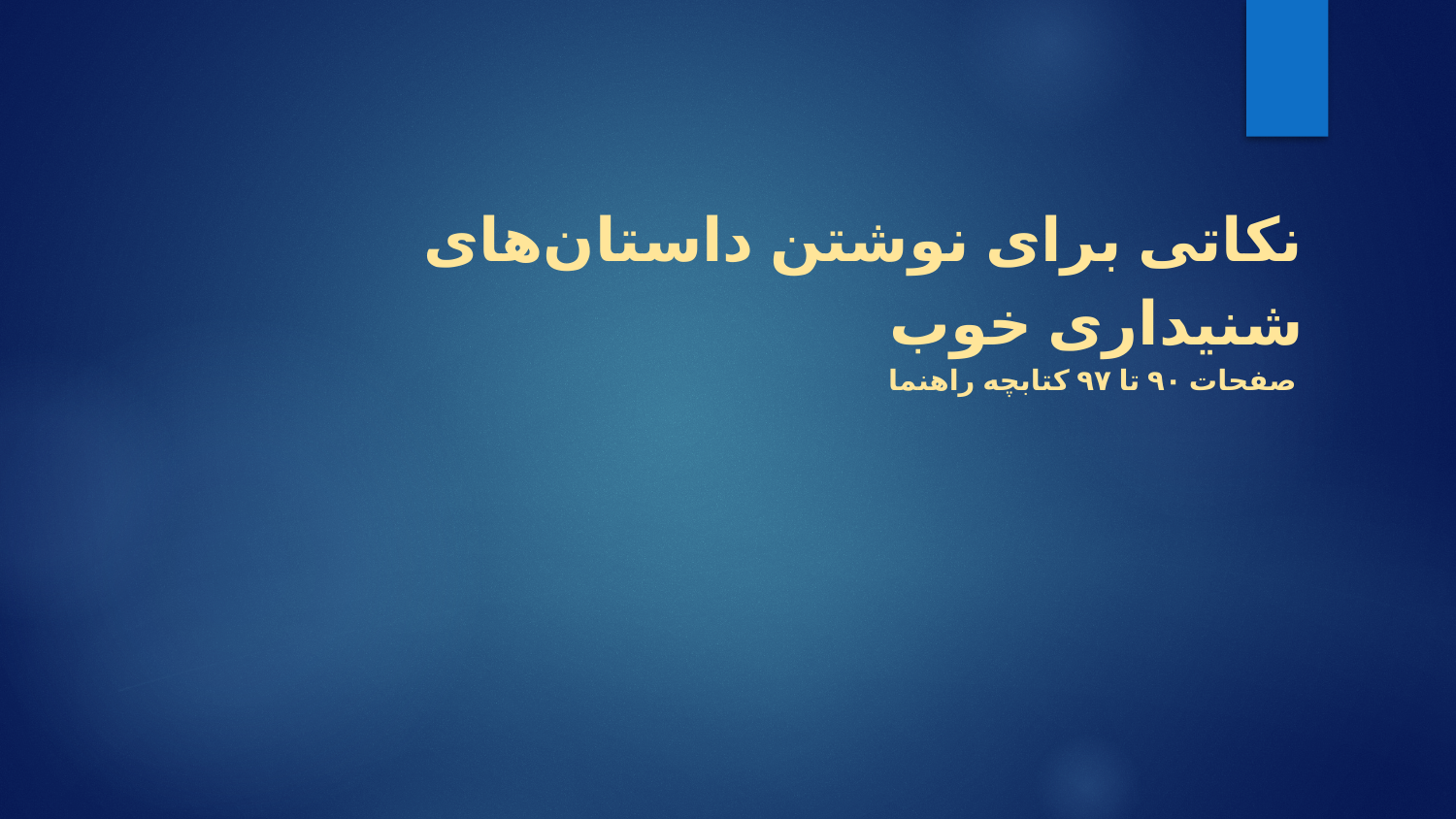

# نکاتی برای نوشتن داستان‌های شنیداری خوب صفحات ۹۰ تا ۹۷ کتابچه راهنما